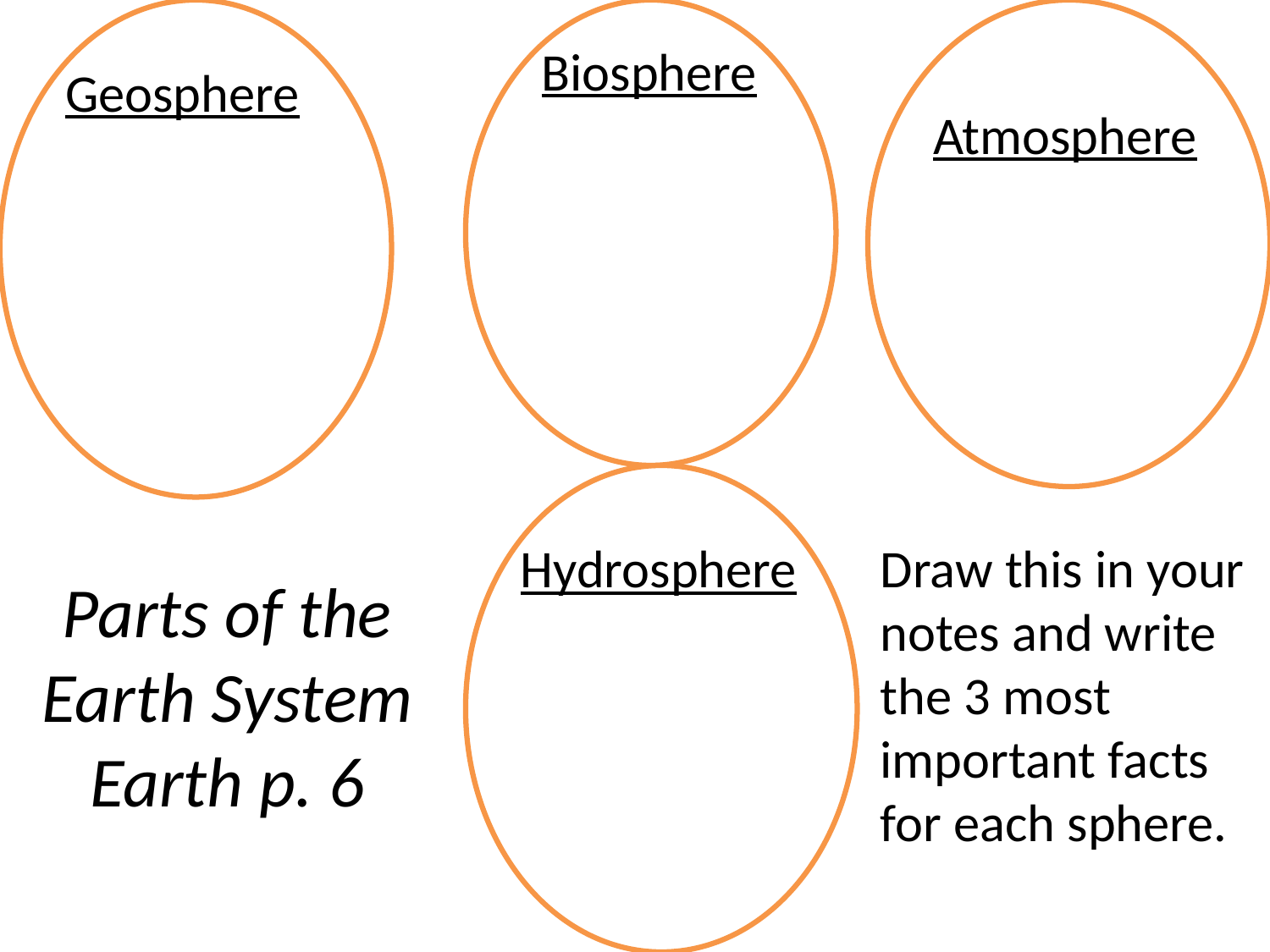

Biosphere
Geosphere
Atmosphere

Hydrosphere
Draw this in your notes and write the 3 most important facts for each sphere.
Parts of the Earth System
Earth p. 6